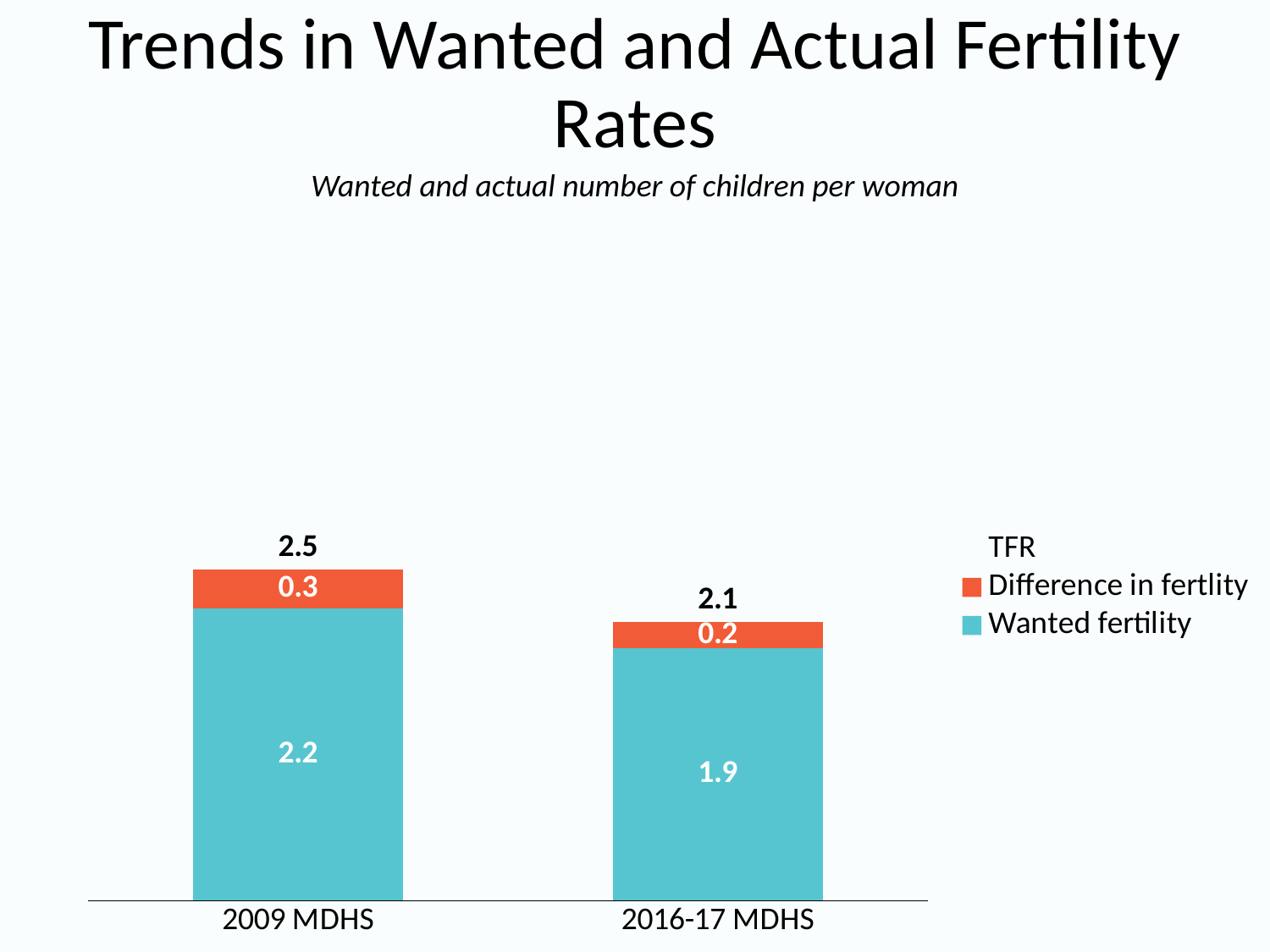

# Trends in Wanted and Actual Fertility Rates
Wanted and actual number of children per woman

### Chart

| Category | Wanted fertility | Difference in fertlity | TFR |
|---|---|---|---|
| 2009 MDHS | 2.2 | 0.3 | 2.5 |
| 2016-17 MDHS | 1.9 | 0.2 | 2.1 |